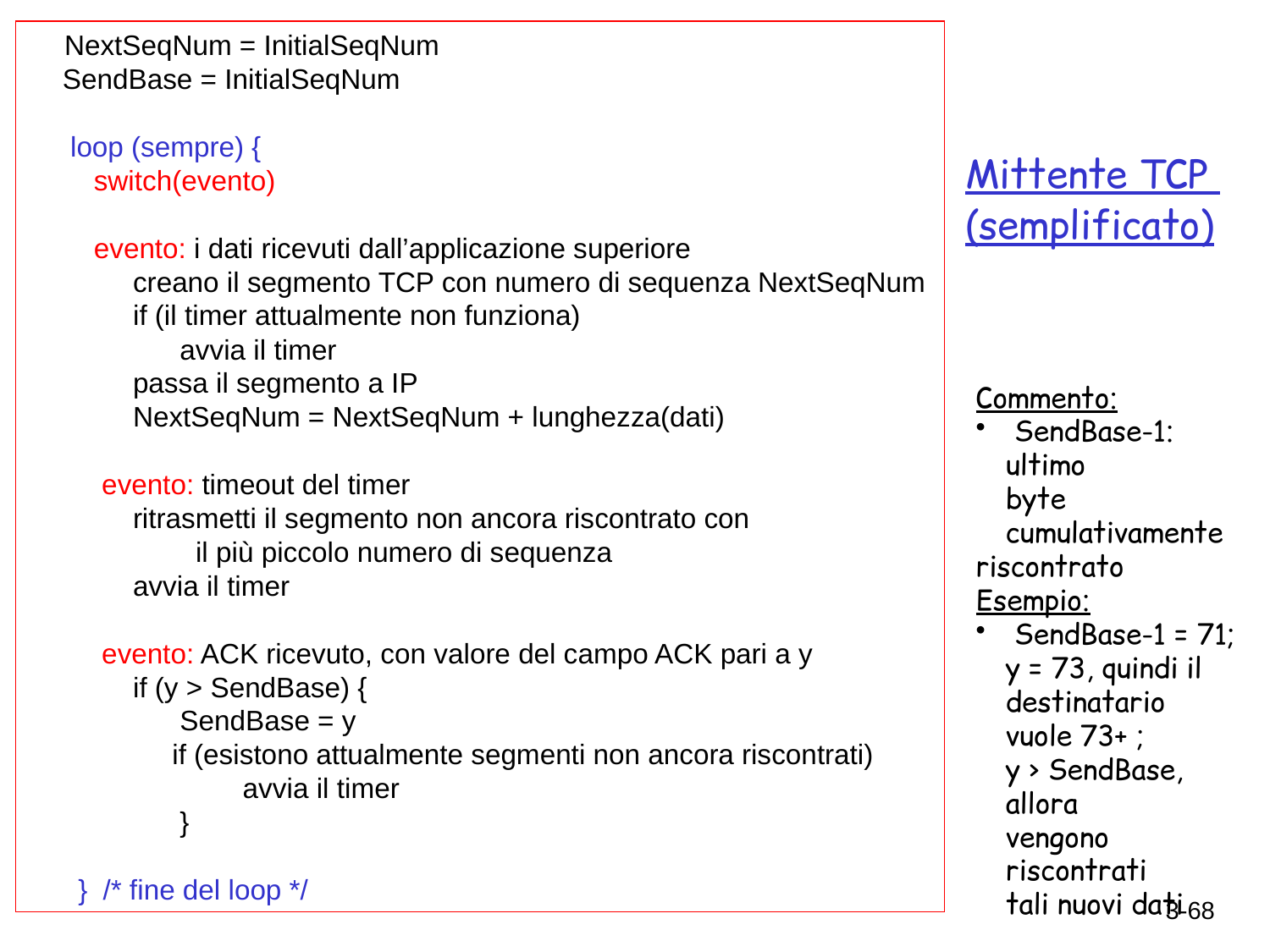

NextSeqNum = InitialSeqNum
      SendBase = InitialSeqNum

       loop (sempre) {
          switch(evento)

          evento: i dati ricevuti dall’applicazione superiore
               creano il segmento TCP con numero di sequenza NextSeqNum
               if (il timer attualmente non funziona)
                     avvia il timer
               passa il segmento a IP
               NextSeqNum = NextSeqNum + lunghezza(dati)

           evento: timeout del timer
               ritrasmetti il segmento non ancora riscontrato con
                       il più piccolo numero di sequenza
               avvia il timer

           evento: ACK ricevuto, con valore del campo ACK pari a y
               if (y > SendBase) {
                     SendBase = y
                    if (esistono attualmente segmenti non ancora riscontrati)
                             avvia il timer
                     }

        }  /* fine del loop */
# Mittente TCP (semplificato)
Commento:
 SendBase-1: ultimo
byte
cumulativamente
riscontrato
Esempio:
 SendBase-1 = 71;
y = 73, quindi il
destinatario
vuole 73+ ;
y > SendBase, allora
vengono riscontrati
tali nuovi dati
3-68